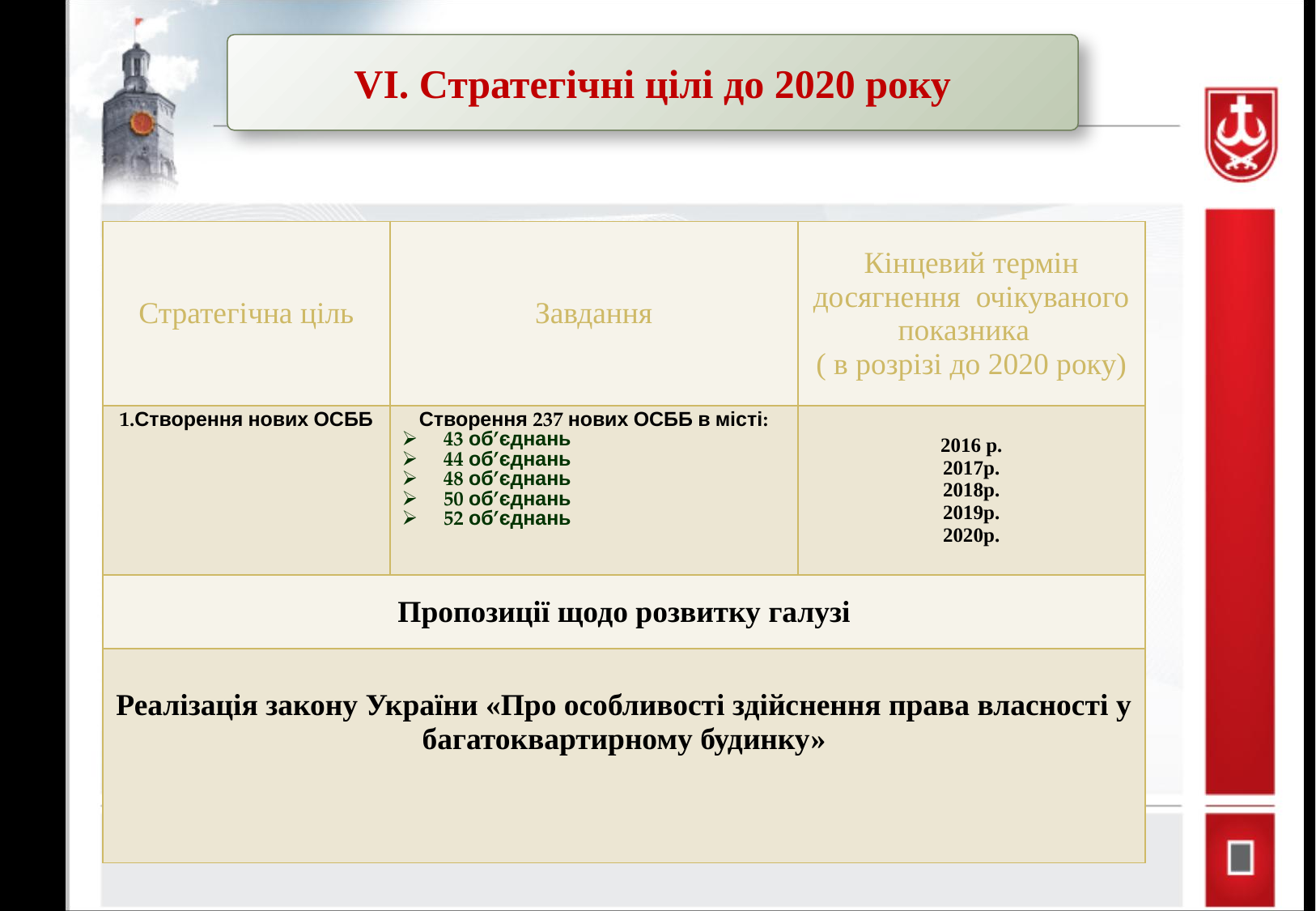

VI. Стратегічні цілі до 2020 року
| Стратегічна ціль | Завдання | Кінцевий термін досягнення очікуваного показника ( в розрізі до 2020 року) |
| --- | --- | --- |
| 1.Створення нових ОСББ | Створення 237 нових ОСББ в місті: 43 об’єднань 44 об’єднань 48 об’єднань 50 об’єднань 52 об’єднань | 2016 р. 2017р. 2018р. 2019р. 2020р. |
| Пропозиції щодо розвитку галузі |  |  |
| Реалізація закону України «Про особливості здійснення права власності у багатоквартирному будинку» |  |  |